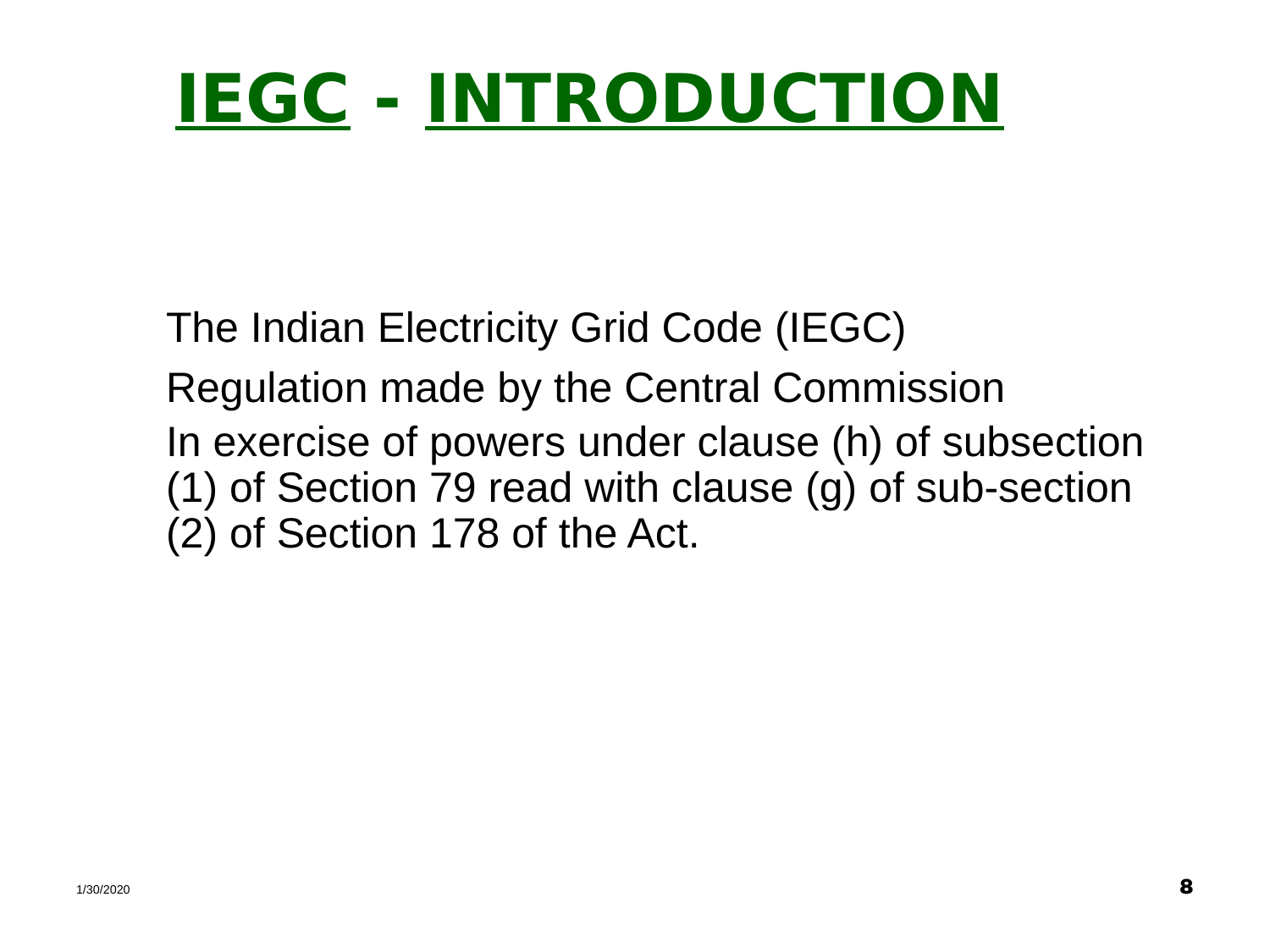

# IEGC - INTRODUCTION
	The Indian Electricity Grid Code (IEGC)
	Regulation made by the Central Commission
	In exercise of powers under clause (h) of subsection (1) of Section 79 read with clause (g) of sub-section (2) of Section 178 of the Act.

1/30/2020
8